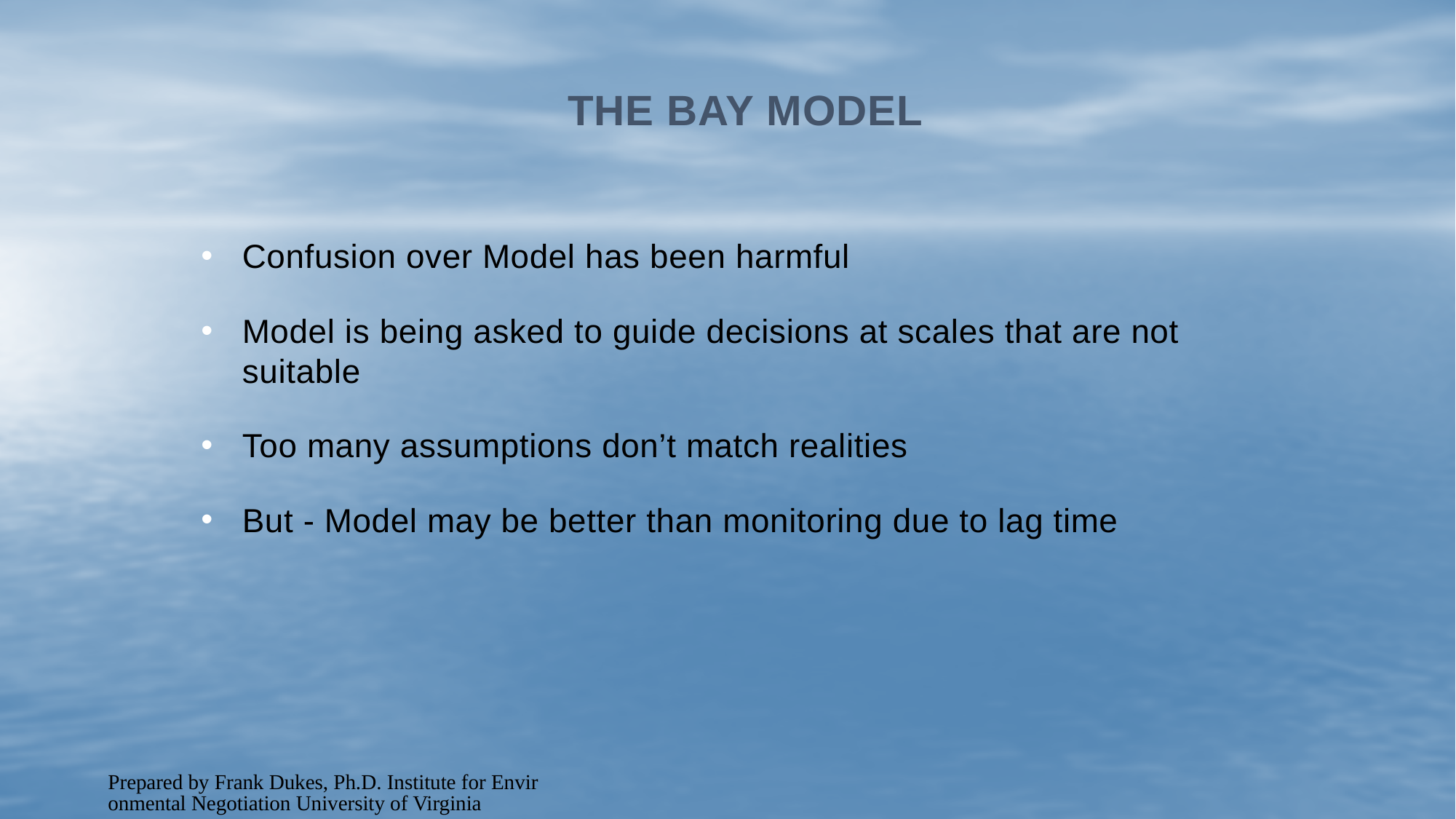

# The Bay Model
Confusion over Model has been harmful
Model is being asked to guide decisions at scales that are not suitable
Too many assumptions don’t match realities
But - Model may be better than monitoring due to lag time
Prepared by Frank Dukes, Ph.D. Institute for Environmental Negotiation University of Virginia